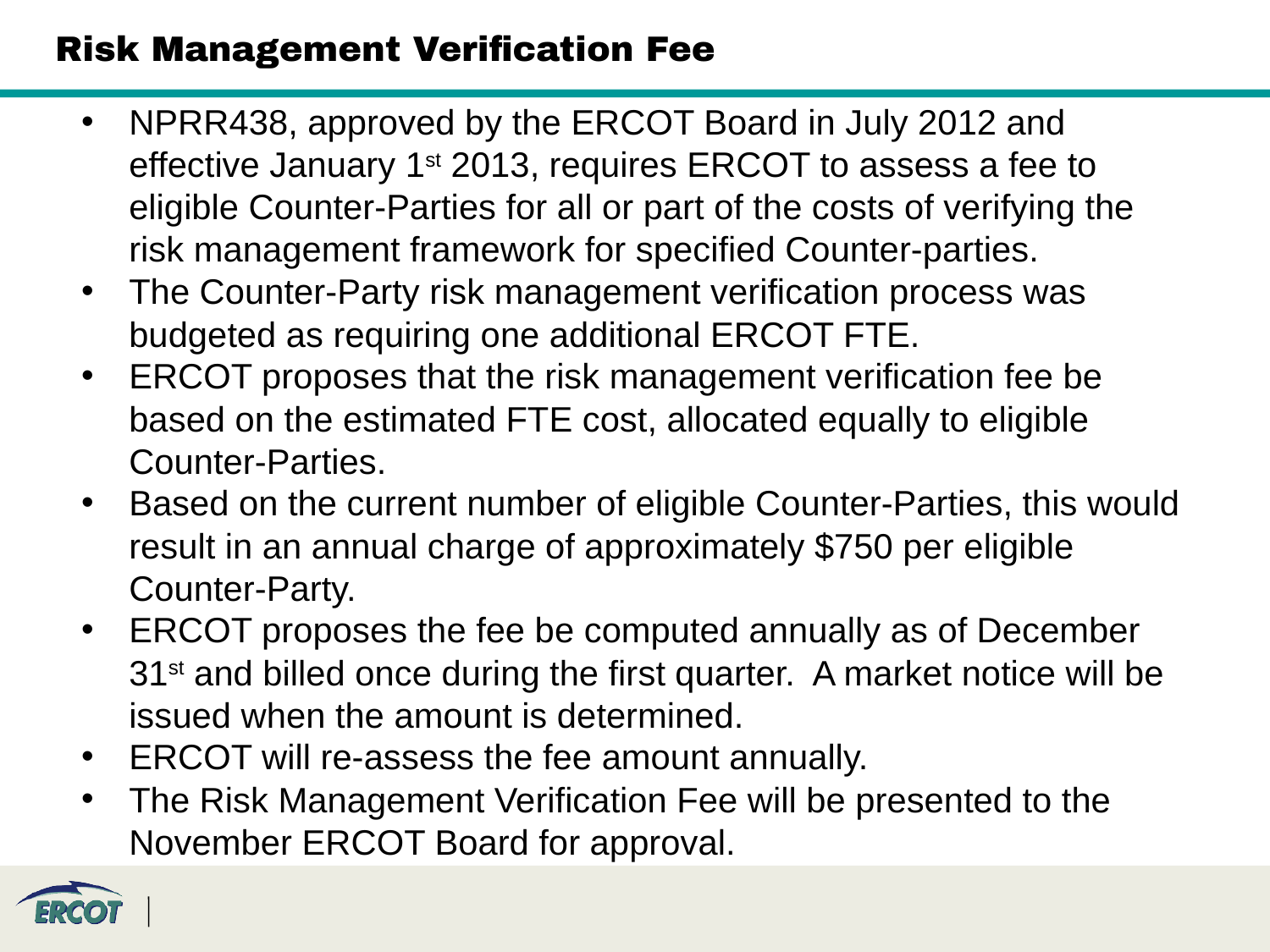

Risk Management Verification Fee
NPRR438, approved by the ERCOT Board in July 2012 and effective January 1st 2013, requires ERCOT to assess a fee to eligible Counter-Parties for all or part of the costs of verifying the risk management framework for specified Counter-parties.
The Counter-Party risk management verification process was budgeted as requiring one additional ERCOT FTE.
ERCOT proposes that the risk management verification fee be based on the estimated FTE cost, allocated equally to eligible Counter-Parties.
Based on the current number of eligible Counter-Parties, this would result in an annual charge of approximately $750 per eligible Counter-Party.
ERCOT proposes the fee be computed annually as of December 31st and billed once during the first quarter.  A market notice will be issued when the amount is determined.
ERCOT will re-assess the fee amount annually.
The Risk Management Verification Fee will be presented to the November ERCOT Board for approval.